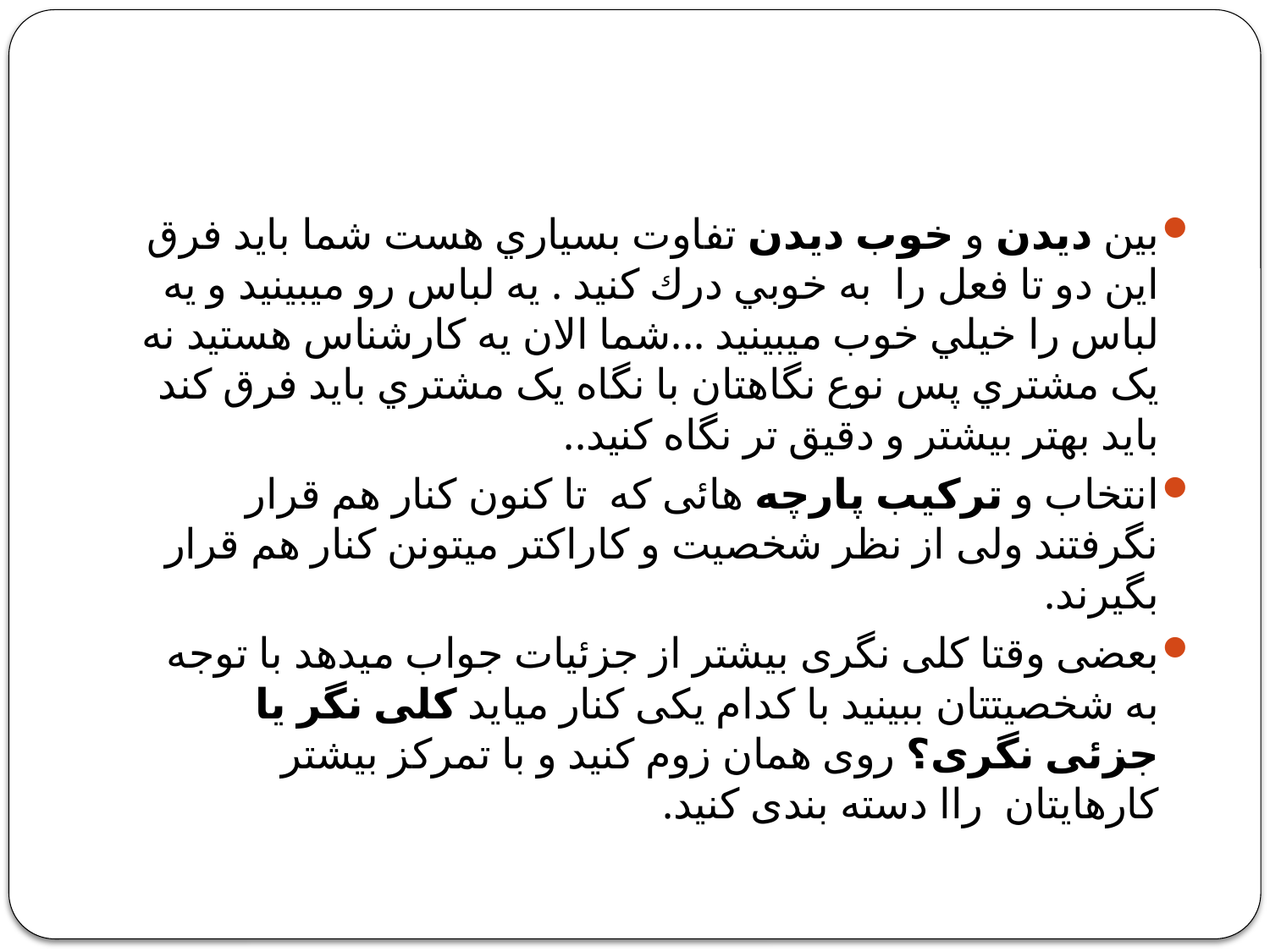

#
بين ديدن و خوب ديدن تفاوت بسياري هست شما بايد فرق اين دو تا فعل را  به خوبي درك كنيد . يه لباس رو ميبينيد و يه لباس را خيلي خوب ميبينيد ...شما الان يه كارشناس هستيد نه يک مشتري پس نوع نگاهتان با نگاه يک مشتري بايد فرق كند بايد بهتر بيشتر و دقيق تر نگاه كنيد..
انتخاب و ترکیب پارچه هائی که  تا کنون کنار هم قرار نگرفتند ولی از نظر شخصیت و کاراکتر میتونن کنار هم قرار بگیرند.
بعضی وقتا کلی نگری بیشتر از جزئیات جواب میدهد با توجه به شخصیتتان ببینید با کدام یکی کنار میاید کلی نگر یا جزئی نگری؟ روی همان زوم کنید و با تمرکز بیشتر  کارهایتان  راا دسته بندی کنید.